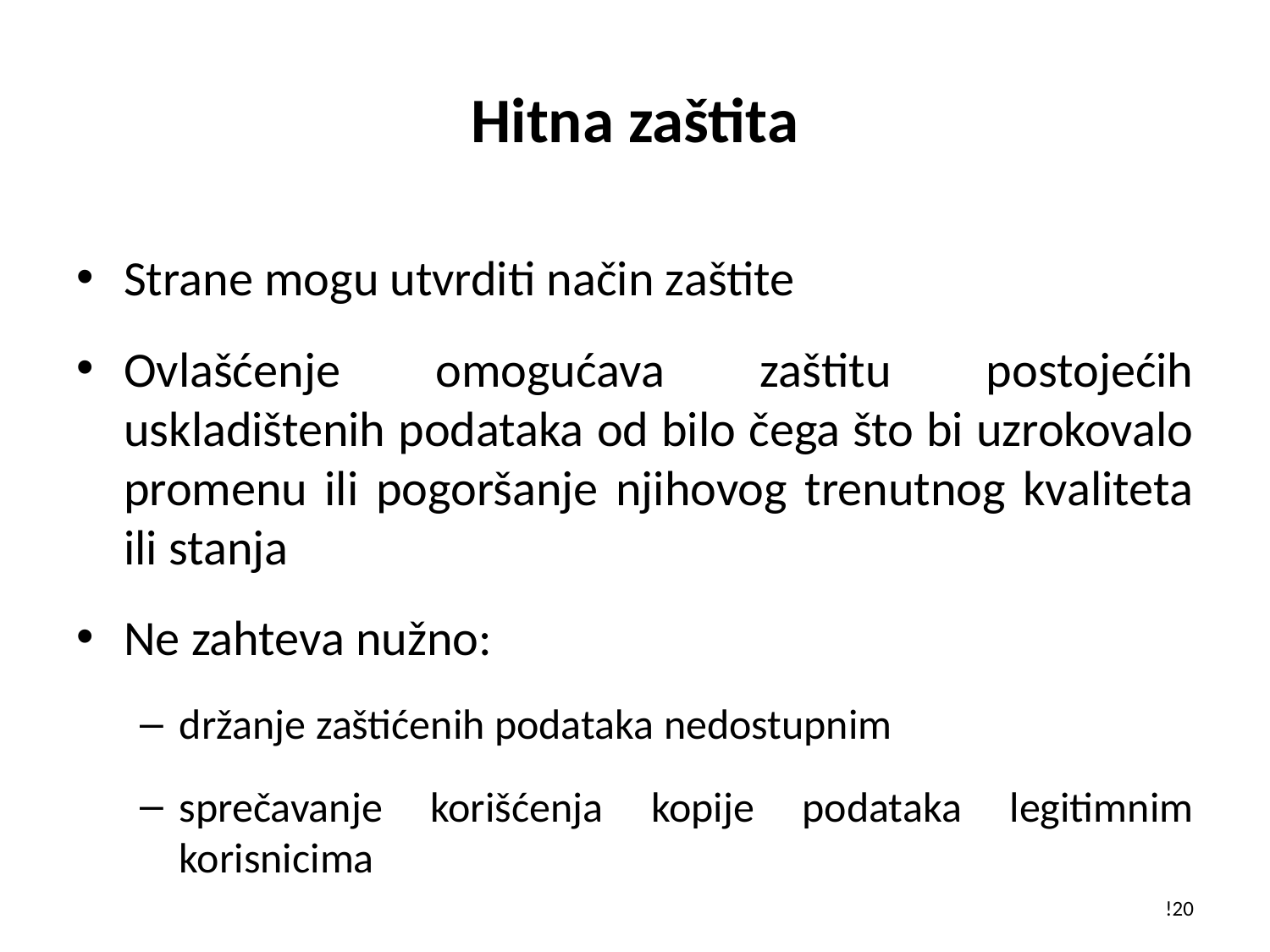

# Hitna zaštita
Strane mogu utvrditi način zaštite
Ovlašćenje omogućava zaštitu postojećih uskladištenih podataka od bilo čega što bi uzrokovalo promenu ili pogoršanje njihovog trenutnog kvaliteta ili stanja
Ne zahteva nužno:
držanje zaštićenih podataka nedostupnim
sprečavanje korišćenja kopije podataka legitimnim korisnicima

!20